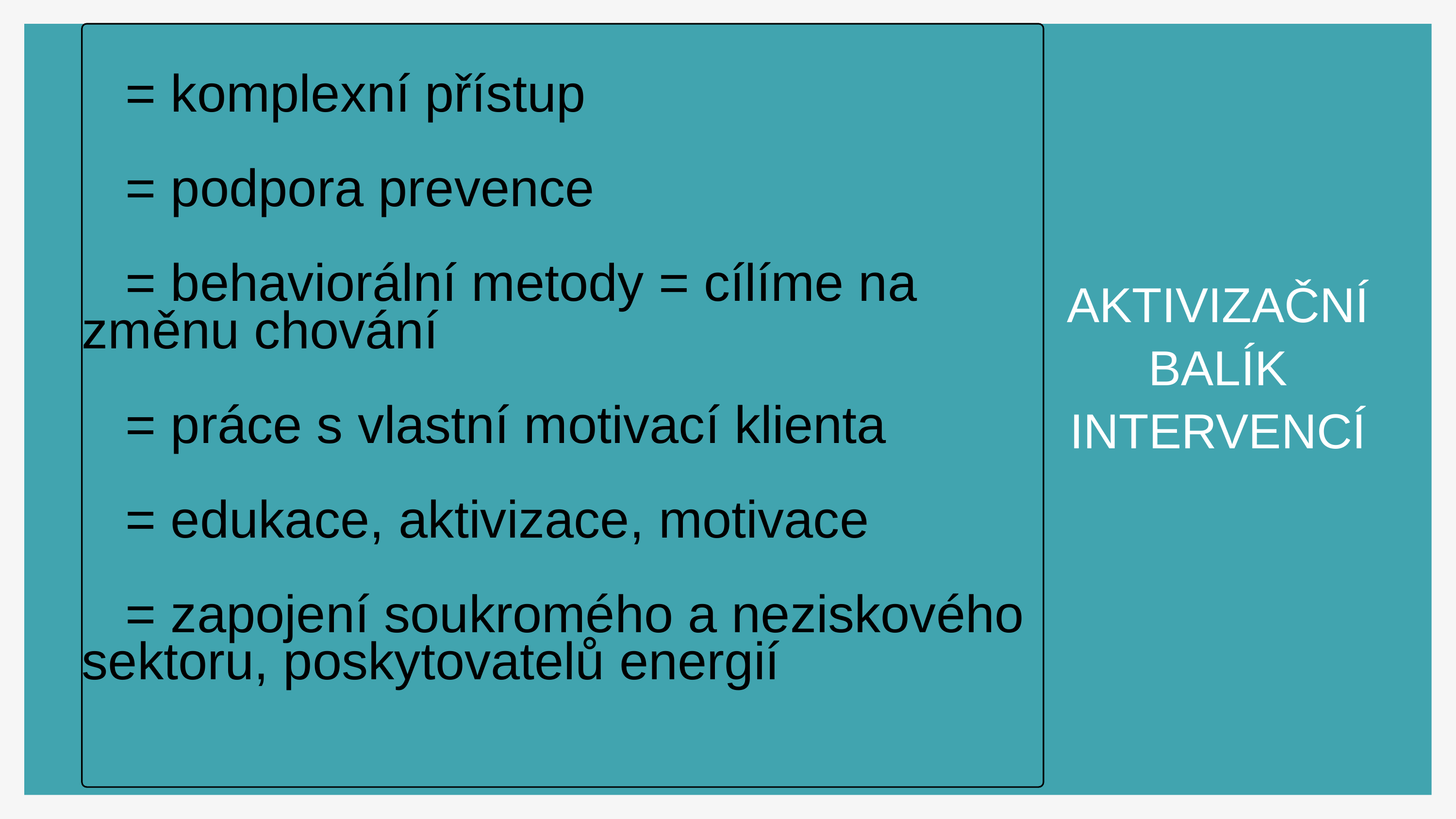

= komplexní přístup

   = podpora prevence

   = behaviorální metody = cílíme na změnu chování

   = práce s vlastní motivací klienta

   = edukace, aktivizace, motivace

   = zapojení soukromého a neziskového sektoru, poskytovatelů energií

AKTIVIZAČNÍ BALÍK INTERVENCÍ